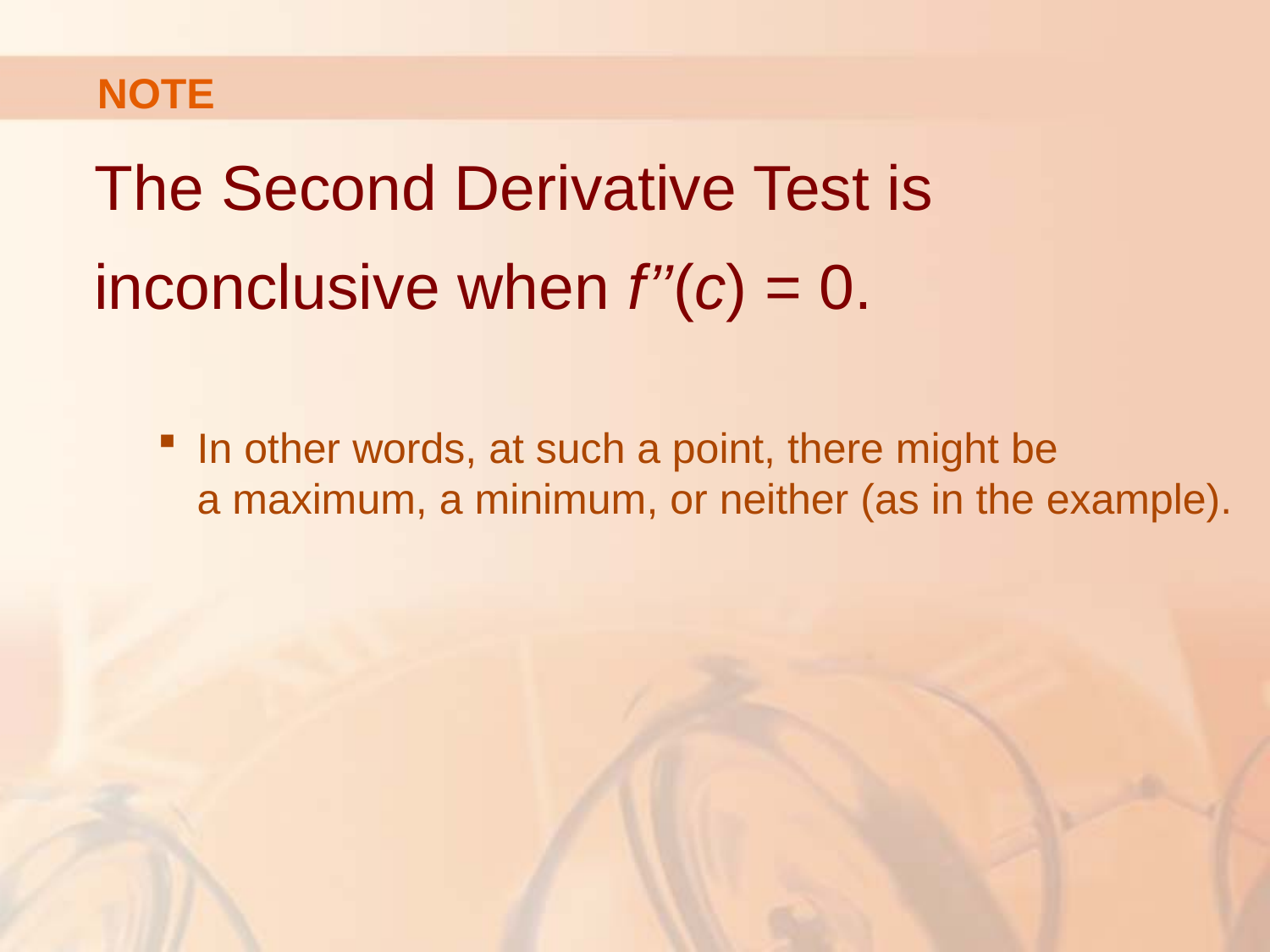

# NOTE
The Second Derivative Test is inconclusive when f’’(c) = 0.

In other words, at such a point, there might be
a maximum, a minimum, or neither (as in the example).